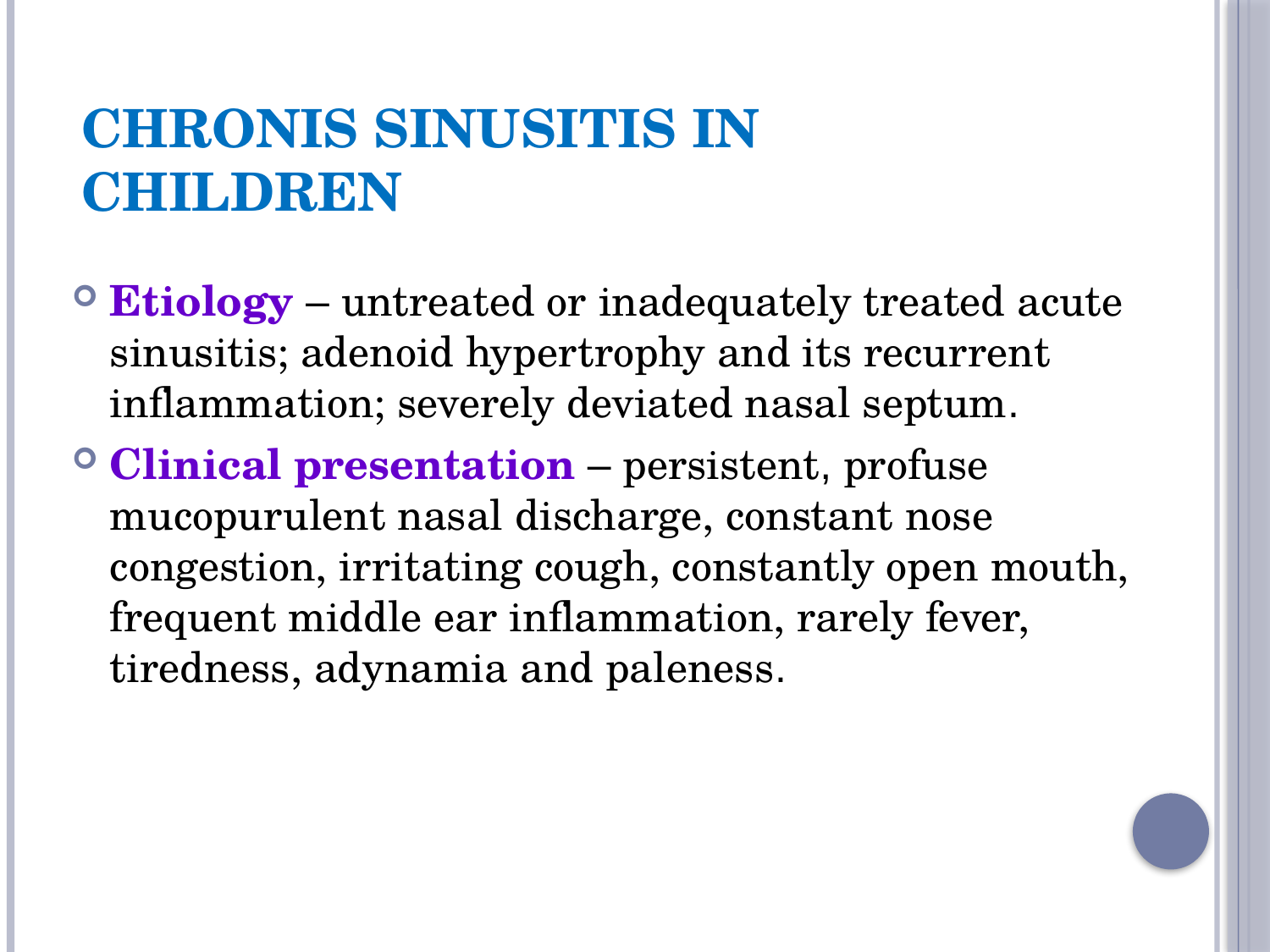

# Chronis sinusitis in children
Etiology – untreated or inadequately treated acute sinusitis; adenoid hypertrophy and its recurrent inflammation; severely deviated nasal septum.
Clinical presentation – persistent, profuse mucopurulent nasal discharge, constant nose congestion, irritating cough, constantly open mouth, frequent middle ear inflammation, rarely fever, tiredness, adynamia and paleness.